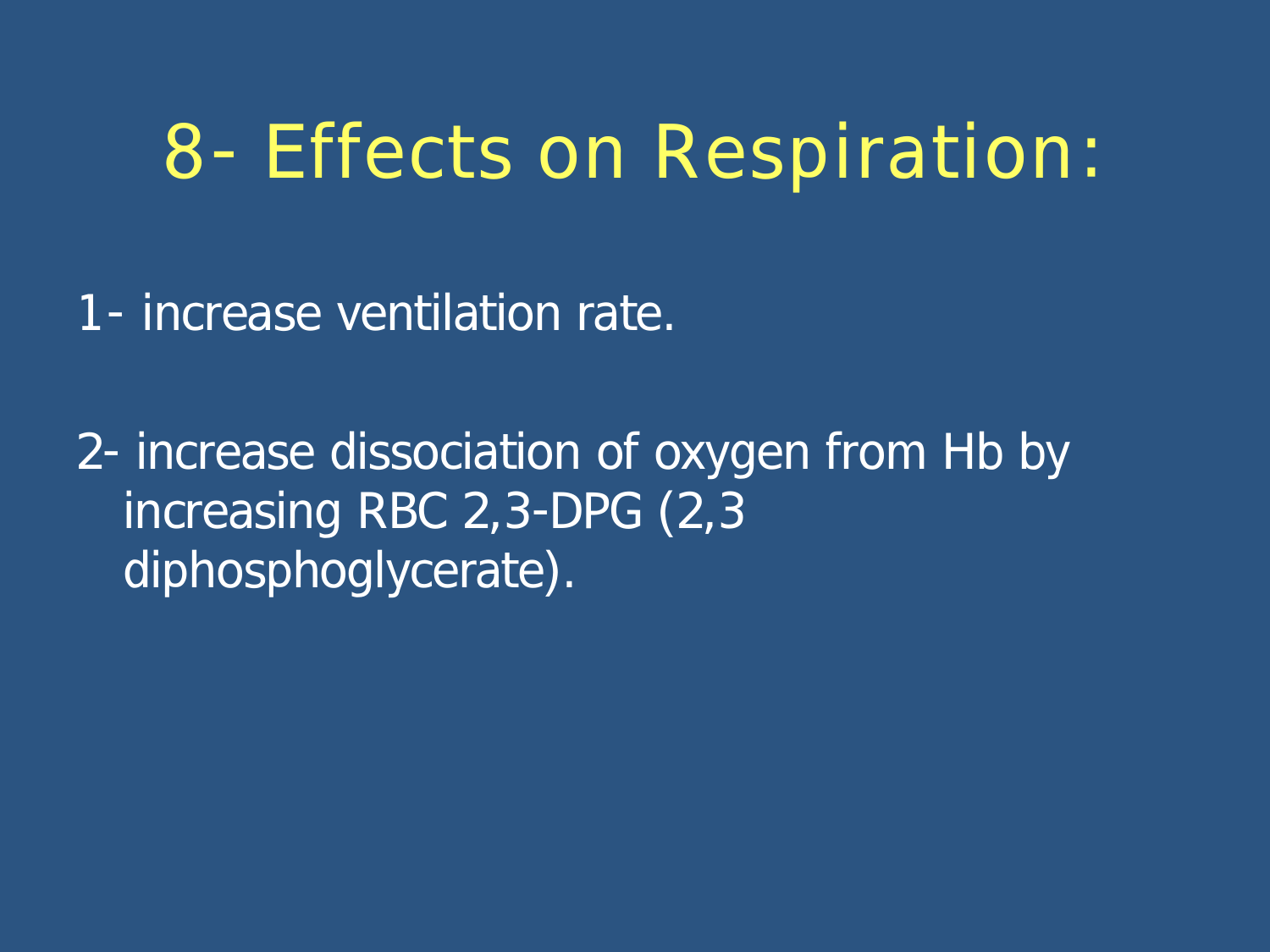

# 8- Effects on Respiration:
1- increase ventilation rate.

2- increase dissociation of oxygen from Hb by increasing RBC 2,3-DPG (2,3 diphosphoglycerate).